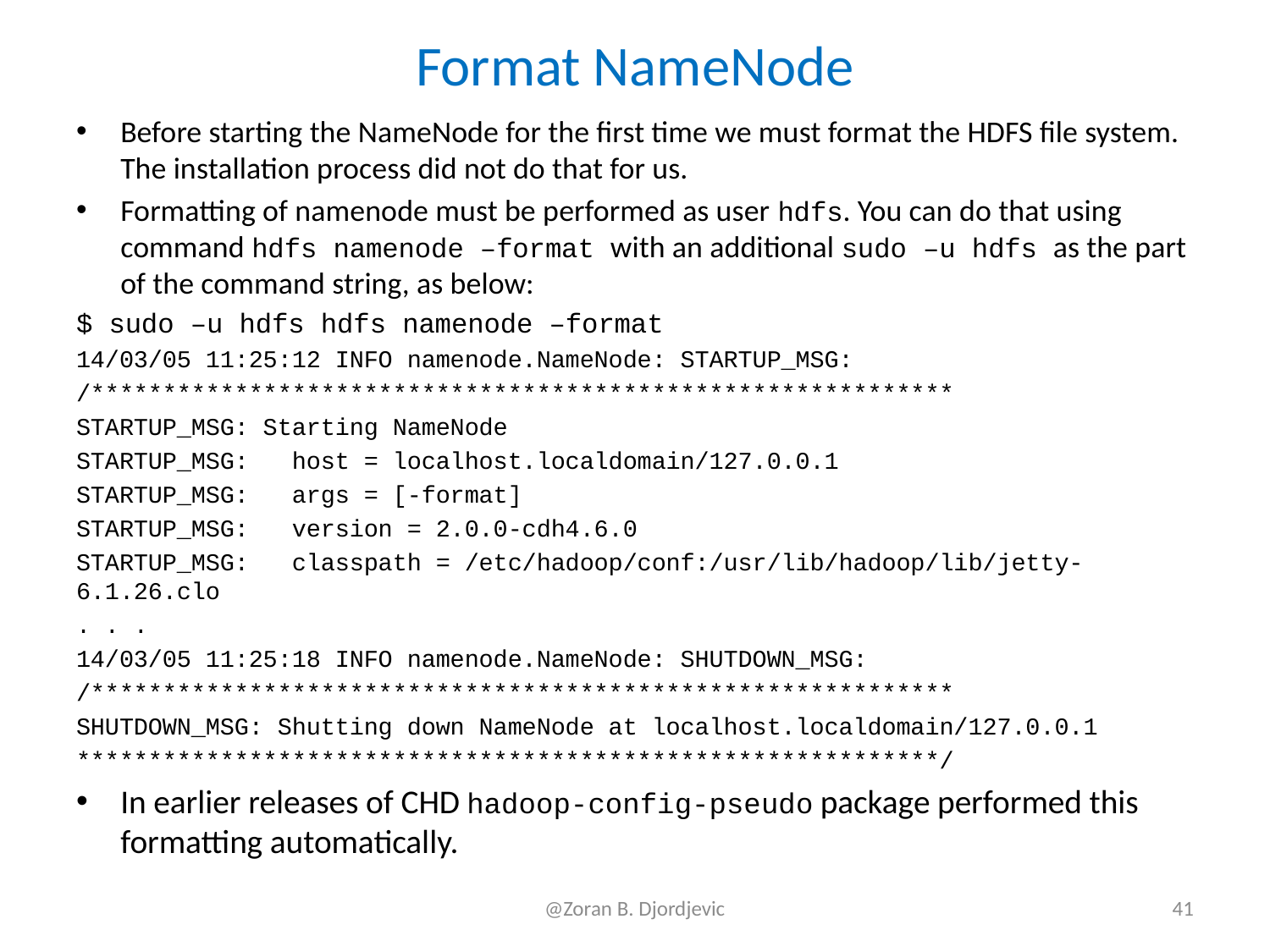

# Format NameNode
Before starting the NameNode for the first time we must format the HDFS file system. The installation process did not do that for us.
Formatting of namenode must be performed as user hdfs. You can do that using command hdfs namenode –format with an additional sudo –u hdfs as the part of the command string, as below:
$ sudo –u hdfs hdfs namenode –format
14/03/05 11:25:12 INFO namenode.NameNode: STARTUP_MSG:
/************************************************************
STARTUP_MSG: Starting NameNode
STARTUP_MSG:   host = localhost.localdomain/127.0.0.1
STARTUP_MSG:   args = [-format]
STARTUP_MSG:   version = 2.0.0-cdh4.6.0
STARTUP_MSG:   classpath = /etc/hadoop/conf:/usr/lib/hadoop/lib/jetty-6.1.26.clo
. . .
14/03/05 11:25:18 INFO namenode.NameNode: SHUTDOWN_MSG:
/************************************************************
SHUTDOWN_MSG: Shutting down NameNode at localhost.localdomain/127.0.0.1
************************************************************/
In earlier releases of CHD hadoop-config-pseudo package performed this formatting automatically.
@Zoran B. Djordjevic
41